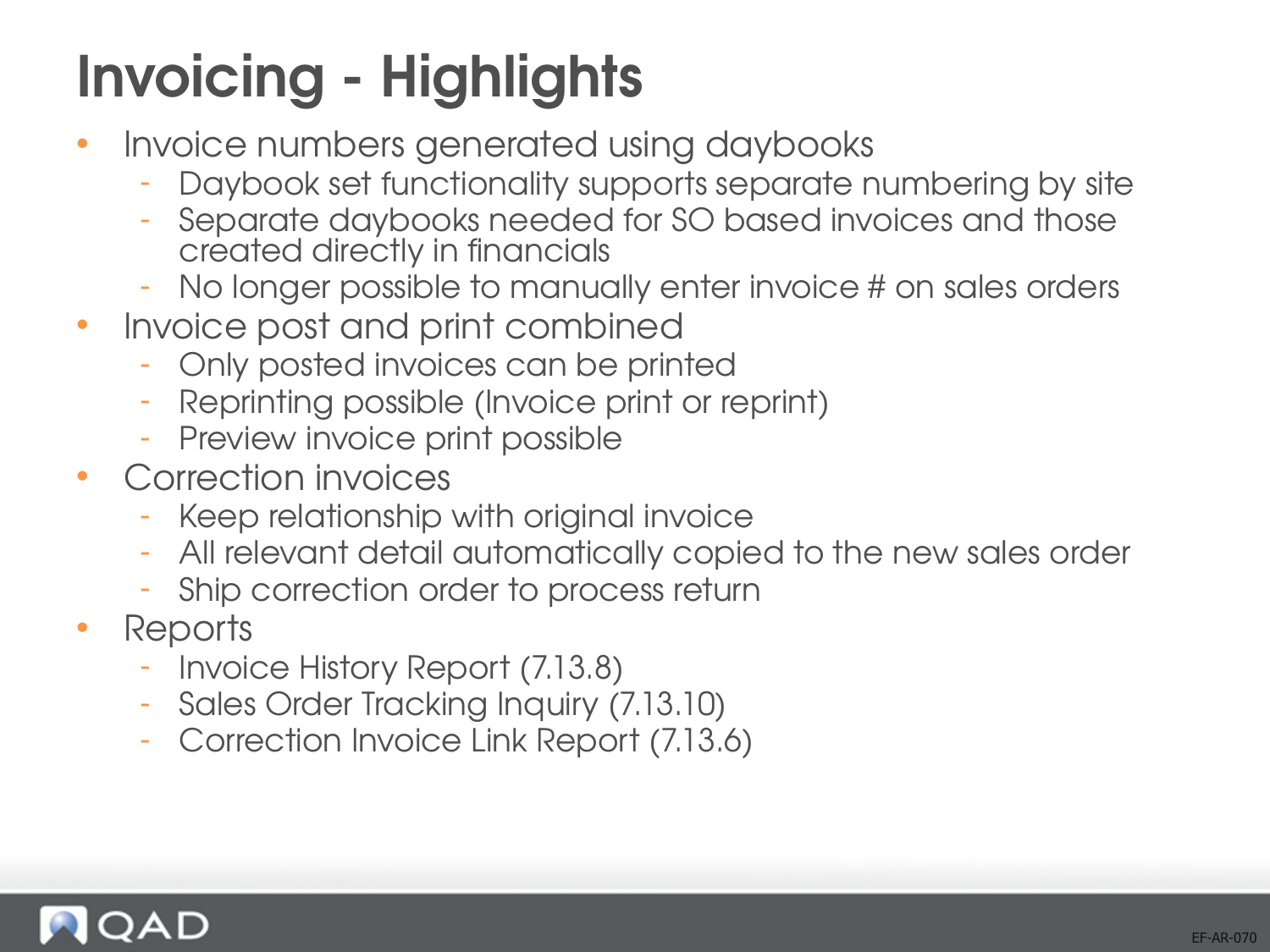

# Invoicing - Highlights
Invoice numbers generated using daybooks
Daybook set functionality supports separate numbering by site
Separate daybooks needed for SO based invoices and those created directly in financials
No longer possible to manually enter invoice # on sales orders
Invoice post and print combined
Only posted invoices can be printed
Reprinting possible (Invoice print or reprint)
Preview invoice print possible
Correction invoices
Keep relationship with original invoice
All relevant detail automatically copied to the new sales order
Ship correction order to process return
Reports
Invoice History Report (7.13.8)
Sales Order Tracking Inquiry (7.13.10)
Correction Invoice Link Report (7.13.6)
EF-AR-070